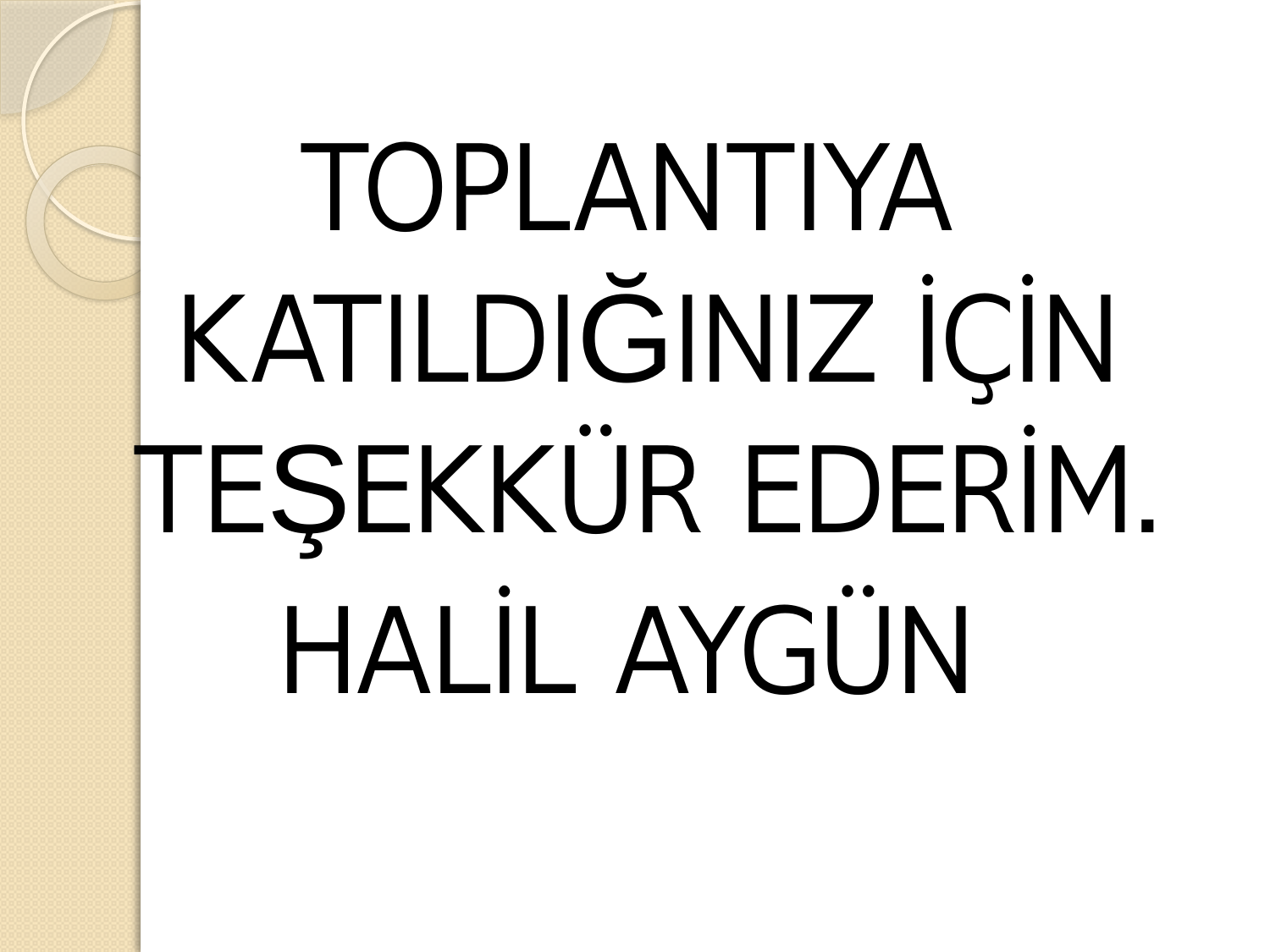

TOPLANTIYA KATILDIĞINIZ İÇİN TEŞEKKÜR EDERİM.
HALİL AYGÜN